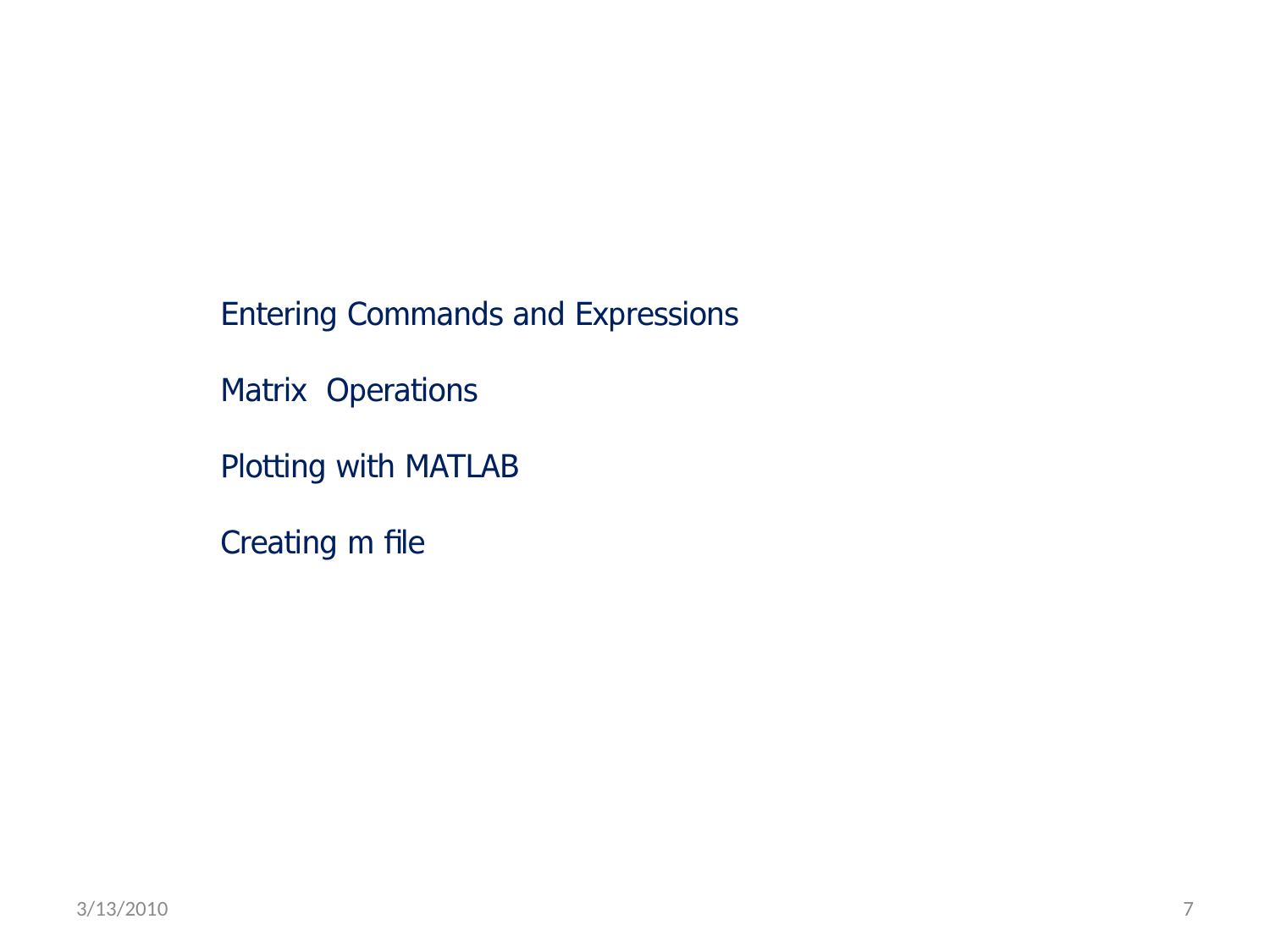

Entering Commands and Expressions

Matrix  Operations

Plotting with MATLAB

Creating m file

3/13/2010
7